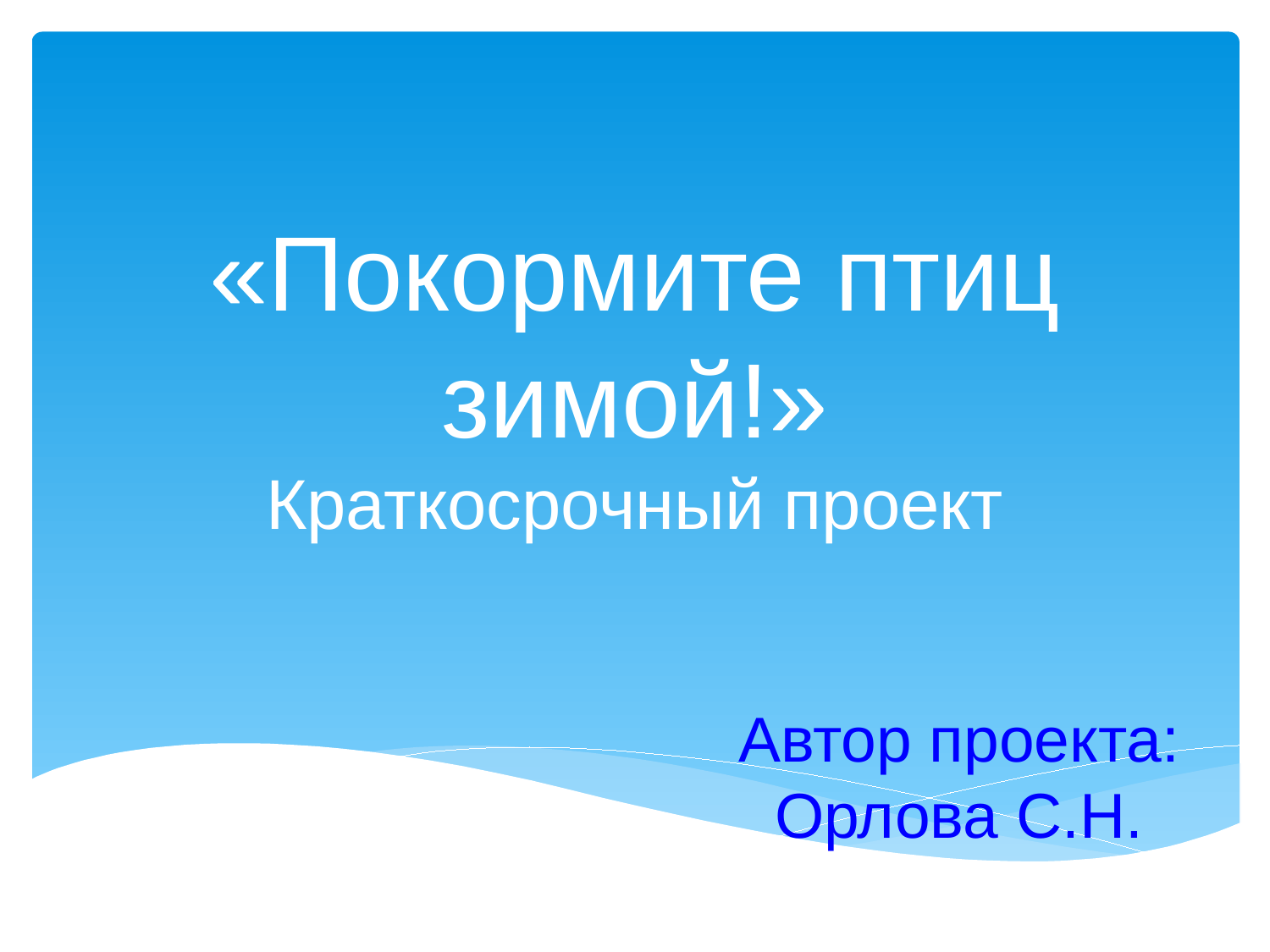

«Покормите птиц зимой!»
Краткосрочный проект
Автор проекта: Орлова С.Н.